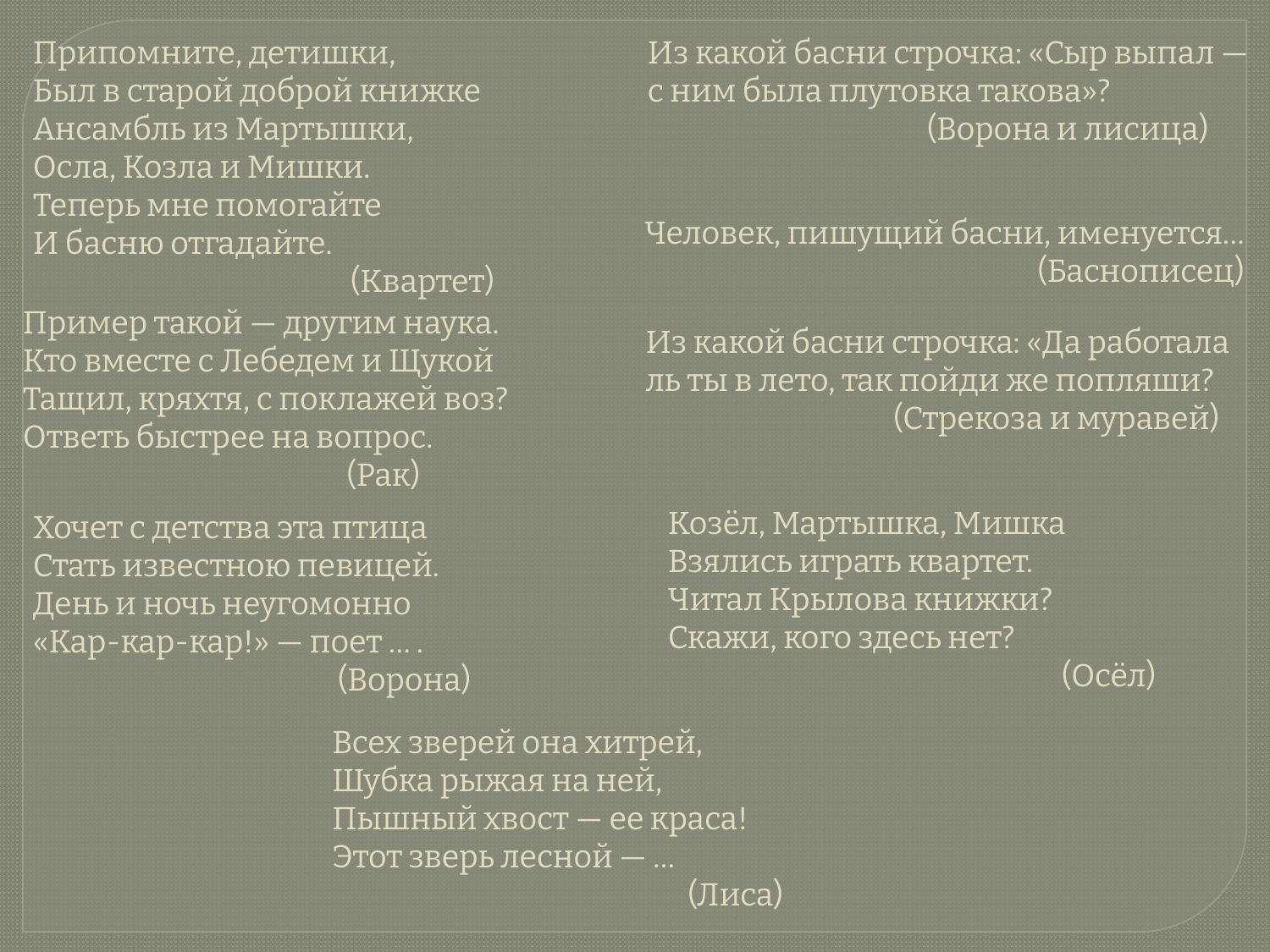

Припомните, детишки,
Был в старой доброй книжке
Ансамбль из Мартышки,
Осла, Козла и Мишки.
Теперь мне помогайте
И басню отгадайте.
                                                  (Квартет)
Из какой басни строчка: «Сыр выпал — с ним была плутовка такова»?
                                            (Ворона и лисица)
Человек, пишущий басни, именуется…
(Баснописец)
Пример такой — другим наука.
Кто вместе с Лебедем и Щукой
Тащил, кряхтя, с поклажей воз?
Ответь быстрее на вопрос.
                                                   (Рак)
Из какой басни строчка: «Да работала ль ты в лето, так пойди же попляши?
                                       (Стрекоза и муравей)
Козёл, Мартышка, Мишка
Взялись играть квартет.
Читал Крылова книжки?
Скажи, кого здесь нет?
                                                              (Осёл)
Хочет с детства эта птица
Стать известною певицей.
День и ночь неугомонно
«Кар-кар-кар!» — поет … .
                                                (Ворона)
Всех зверей она хитрей,
Шубка рыжая на ней,
Пышный хвост — ее краса!
Этот зверь лесной — …
                                                        (Лиса)